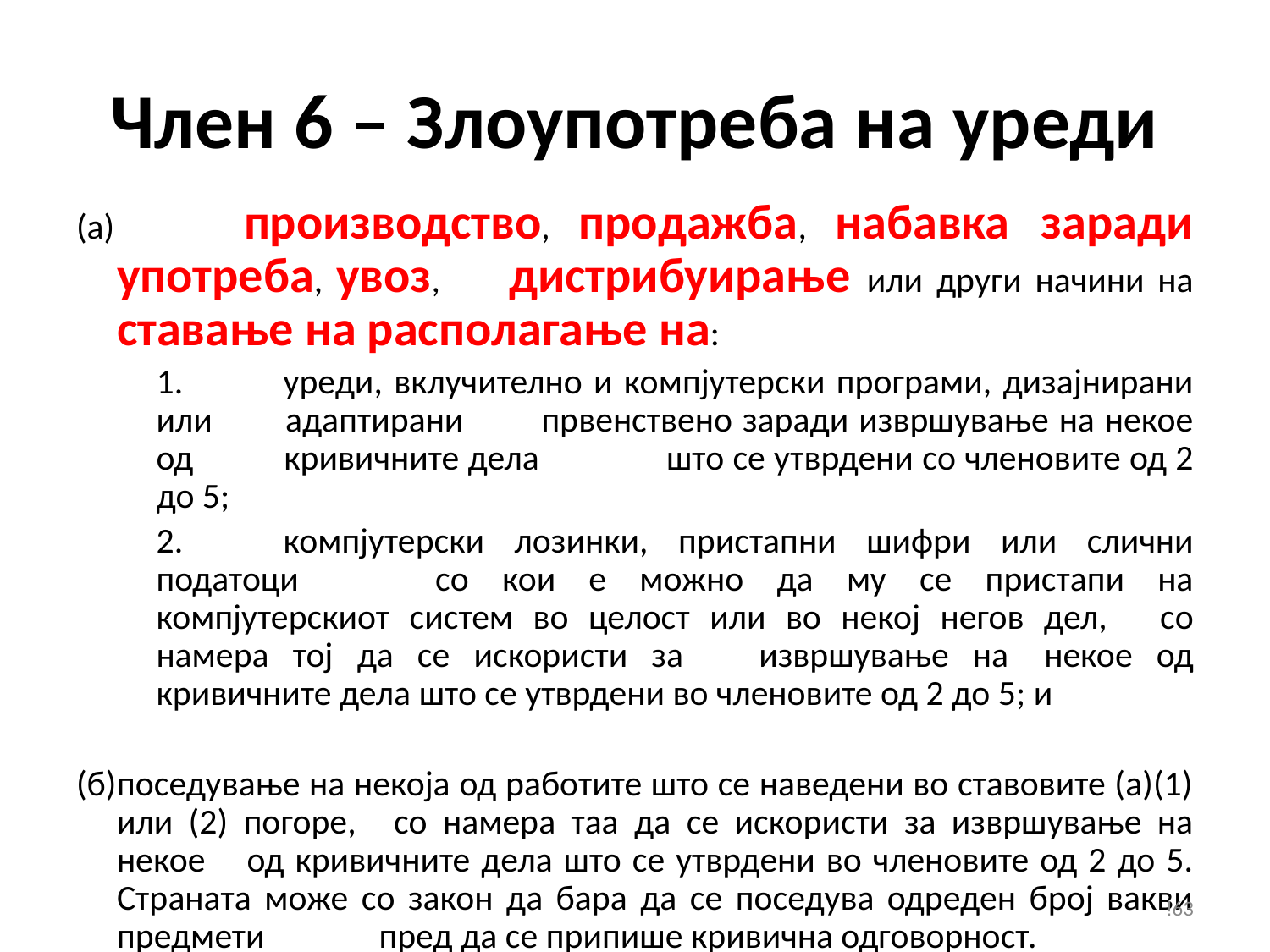

# Член 6 – Злоупотреба на уреди
(а)		производство, продажба, набавка заради употреба, увоз, 	дистрибуирање или други начини на ставање на располагање на:
1.	уреди, вклучително и компјутерски програми, дизајнирани или 	адаптирани 	првенствено заради извршување на некое од 	кривичните дела 	што се утврдени со членовите од 2 до 5;
2.	компјутерски лозинки, пристапни шифри или слични податоци 	со кои е можно да му се пристапи на компјутерскиот систем во целост или во некој негов дел,	 со намера тој да се искористи за 	извршување на 	некое од кривичните дела што се утврдени во членовите од 2 до 5; и

(б)	поседување на некоја од работите што се наведени во ставовите (a)(1) или (2) погоре, 	со намера таа да се искористи за извршување на некое 	од кривичните дела што се утврдени во членовите од 2 до 5. Страната може со закон да бара да се поседува одреден број вакви предмети 	 пред да се припише кривична одговорност.
!63